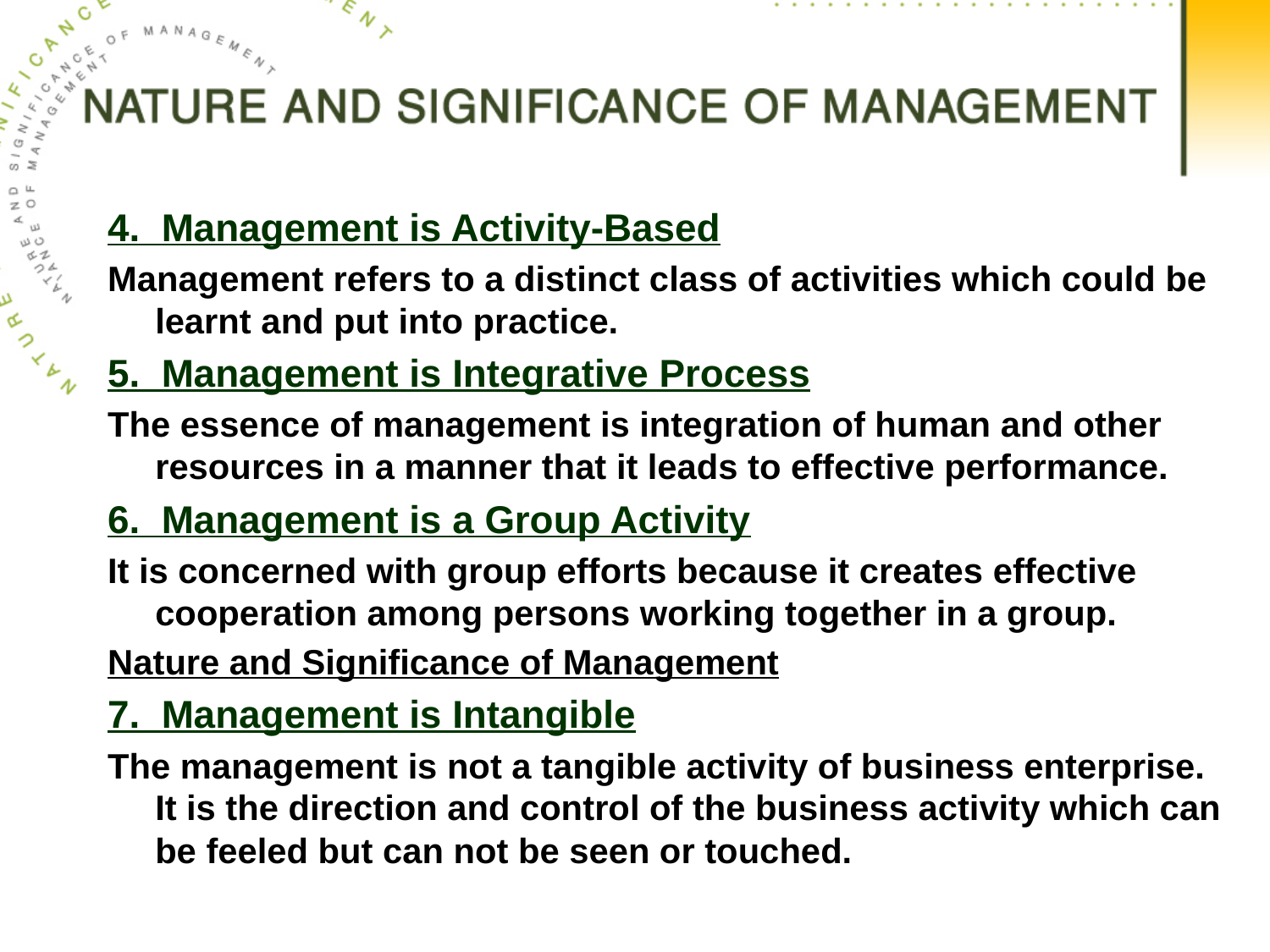

4.  Management is Activity-Based
Management refers to a distinct class of activities which could be learnt and put into practice.
5.  Management is Integrative Process
The essence of management is integration of human and other resources in a manner that it leads to effective performance.
6.  Management is a Group Activity
It is concerned with group efforts because it creates effective cooperation among persons working together in a group.
Nature and Significance of Management
7.  Management is Intangible
The management is not a tangible activity of business enterprise.  It is the direction and control of the business activity which can be feeled but can not be seen or touched.